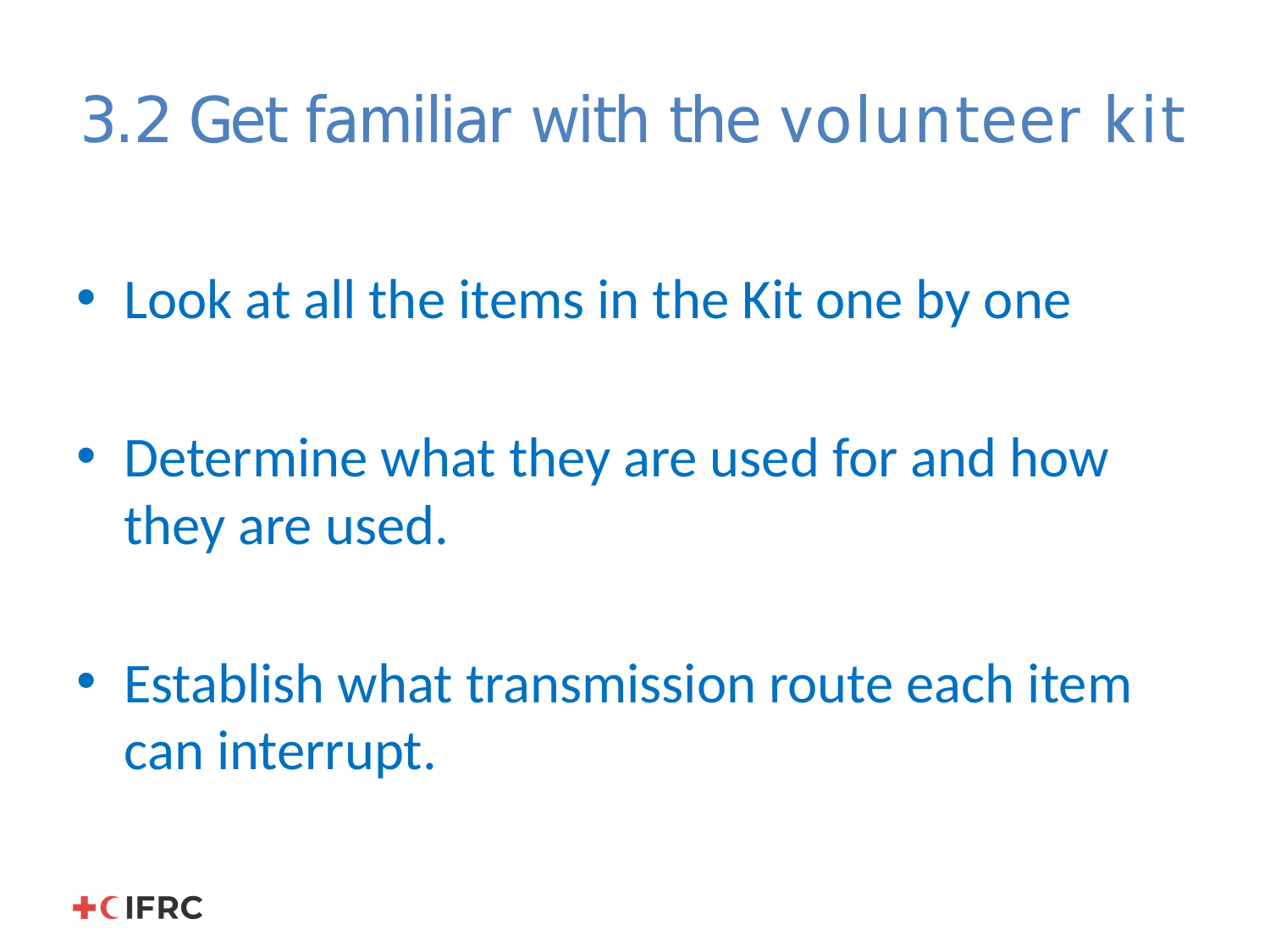

# 3.2 Get familiar with the volunteer kit
Look at all the items in the Kit one by one

Determine what they are used for and how they are used.

Establish what transmission route each item can interrupt.